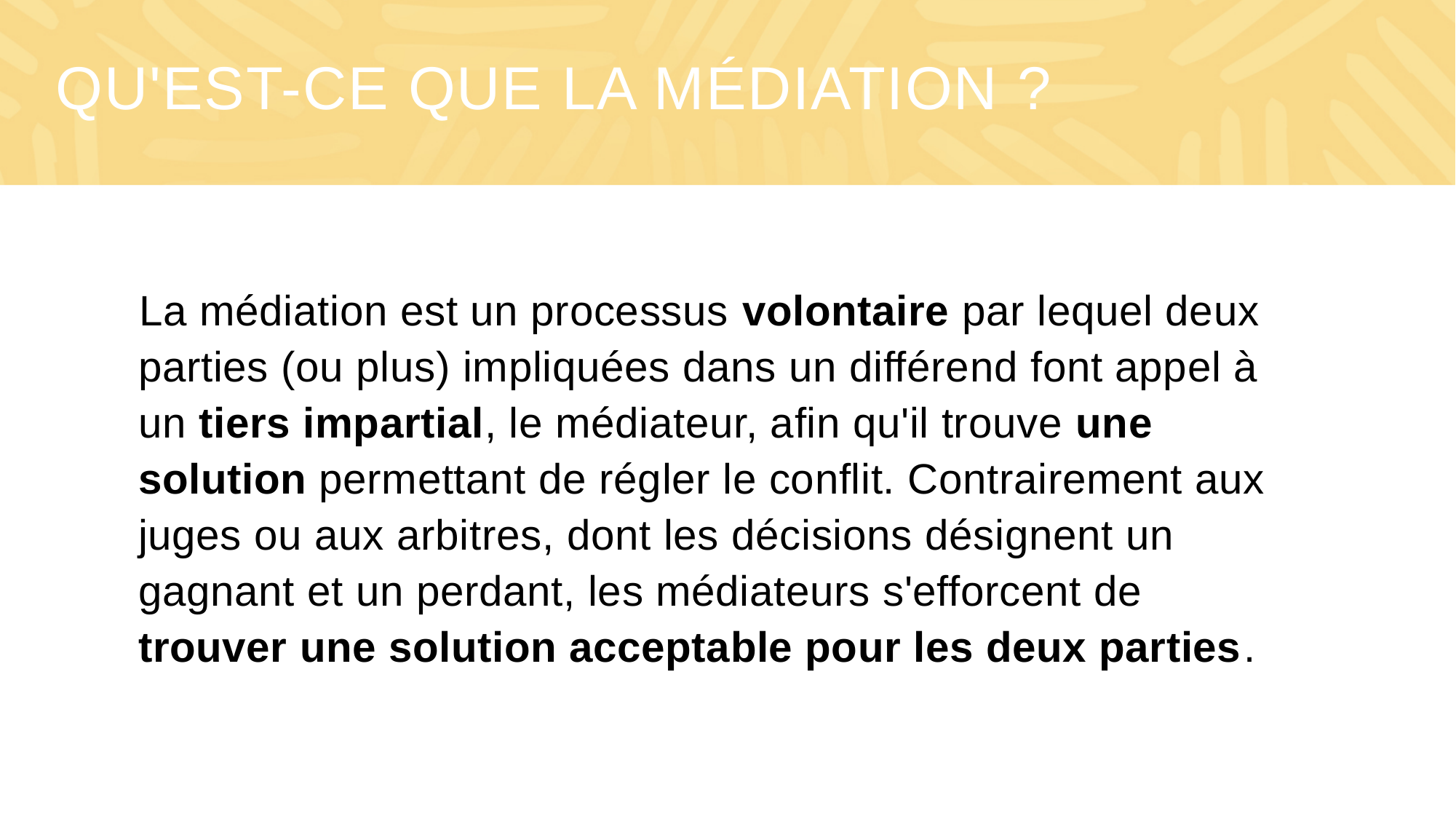

# Qu'est-ce que la médiation ?
La médiation est un processus volontaire par lequel deux parties (ou plus) impliquées dans un différend font appel à un tiers impartial, le médiateur, afin qu'il trouve une solution permettant de régler le conflit. Contrairement aux juges ou aux arbitres, dont les décisions désignent un gagnant et un perdant, les médiateurs s'efforcent de trouver une solution acceptable pour les deux parties.